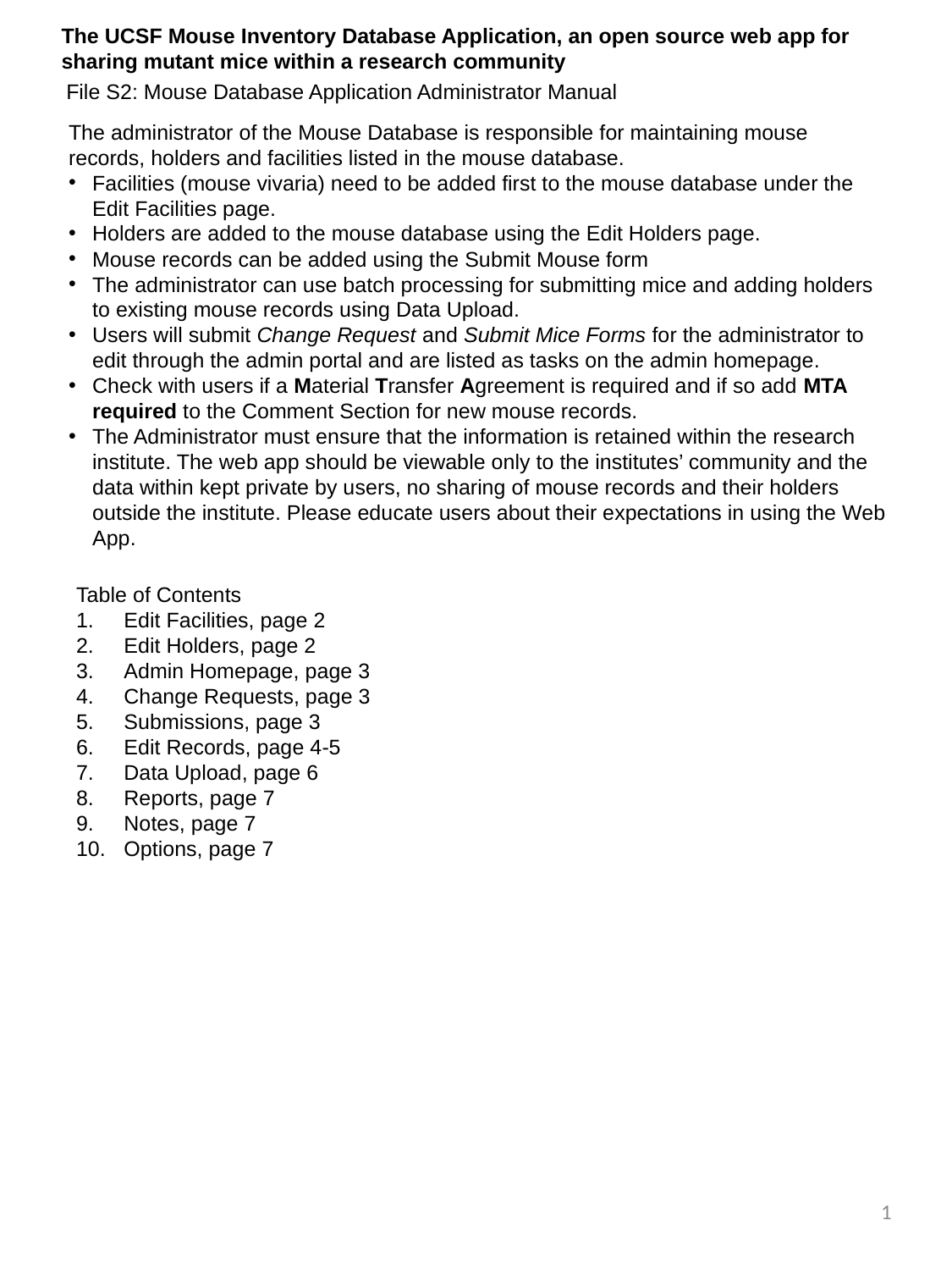

The UCSF Mouse Inventory Database Application, an open source web app for sharing mutant mice within a research community
File S2: Mouse Database Application Administrator Manual
The administrator of the Mouse Database is responsible for maintaining mouse records, holders and facilities listed in the mouse database.
Facilities (mouse vivaria) need to be added first to the mouse database under the Edit Facilities page.
Holders are added to the mouse database using the Edit Holders page.
Mouse records can be added using the Submit Mouse form
The administrator can use batch processing for submitting mice and adding holders to existing mouse records using Data Upload.
Users will submit Change Request and Submit Mice Forms for the administrator to edit through the admin portal and are listed as tasks on the admin homepage.
Check with users if a Material Transfer Agreement is required and if so add MTA required to the Comment Section for new mouse records.
The Administrator must ensure that the information is retained within the research institute. The web app should be viewable only to the institutes’ community and the data within kept private by users, no sharing of mouse records and their holders outside the institute. Please educate users about their expectations in using the Web App.

Table of Contents
Edit Facilities, page 2
Edit Holders, page 2
Admin Homepage, page 3
Change Requests, page 3
Submissions, page 3
Edit Records, page 4-5
Data Upload, page 6
Reports, page 7
Notes, page 7
Options, page 7

1